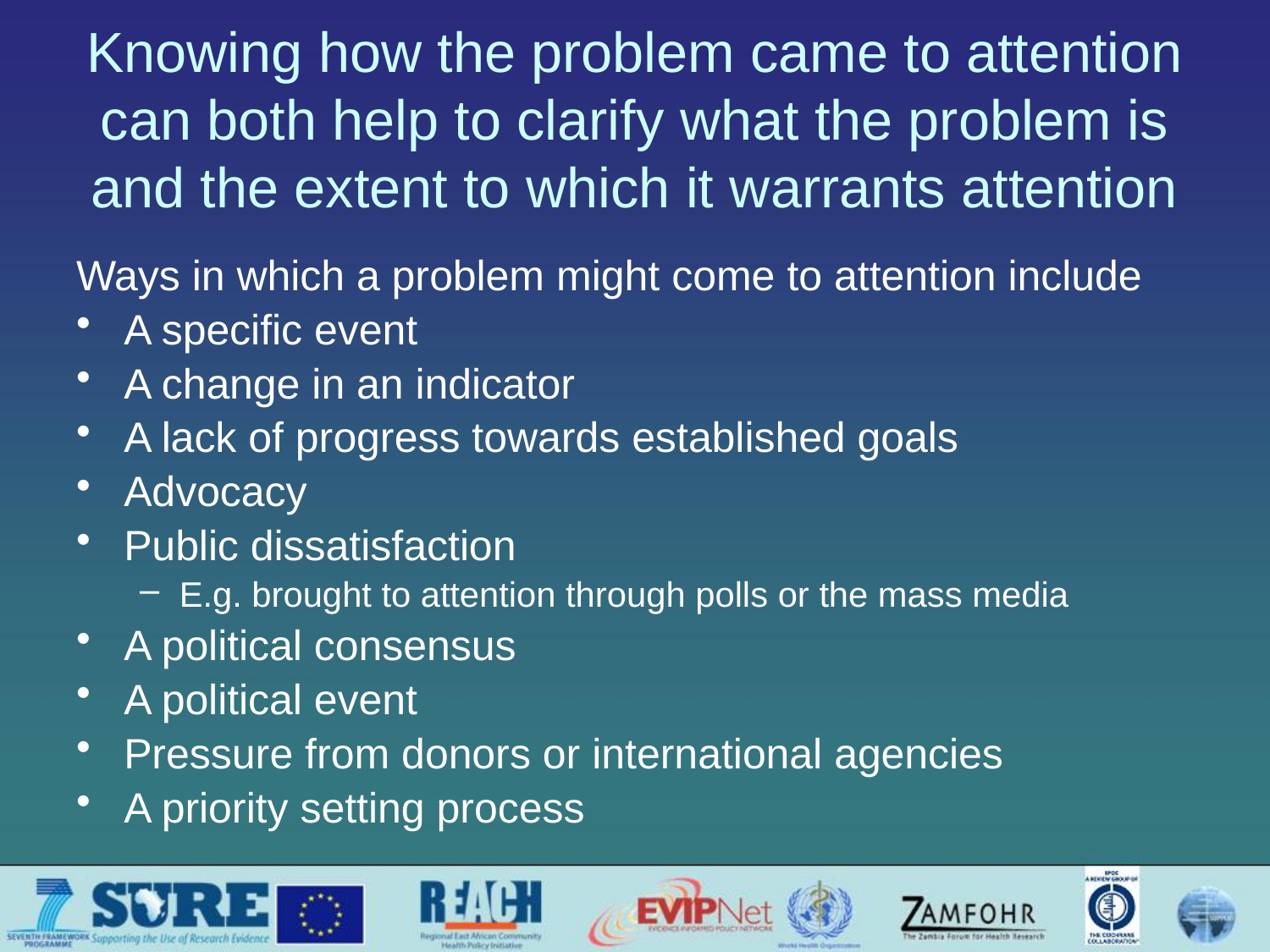

# Knowing how the problem came to attention can both help to clarify what the problem is and the extent to which it warrants attention
Ways in which a problem might come to attention include
A specific event
A change in an indicator
A lack of progress towards established goals
Advocacy
Public dissatisfaction
E.g. brought to attention through polls or the mass media
A political consensus
A political event
Pressure from donors or international agencies
A priority setting process